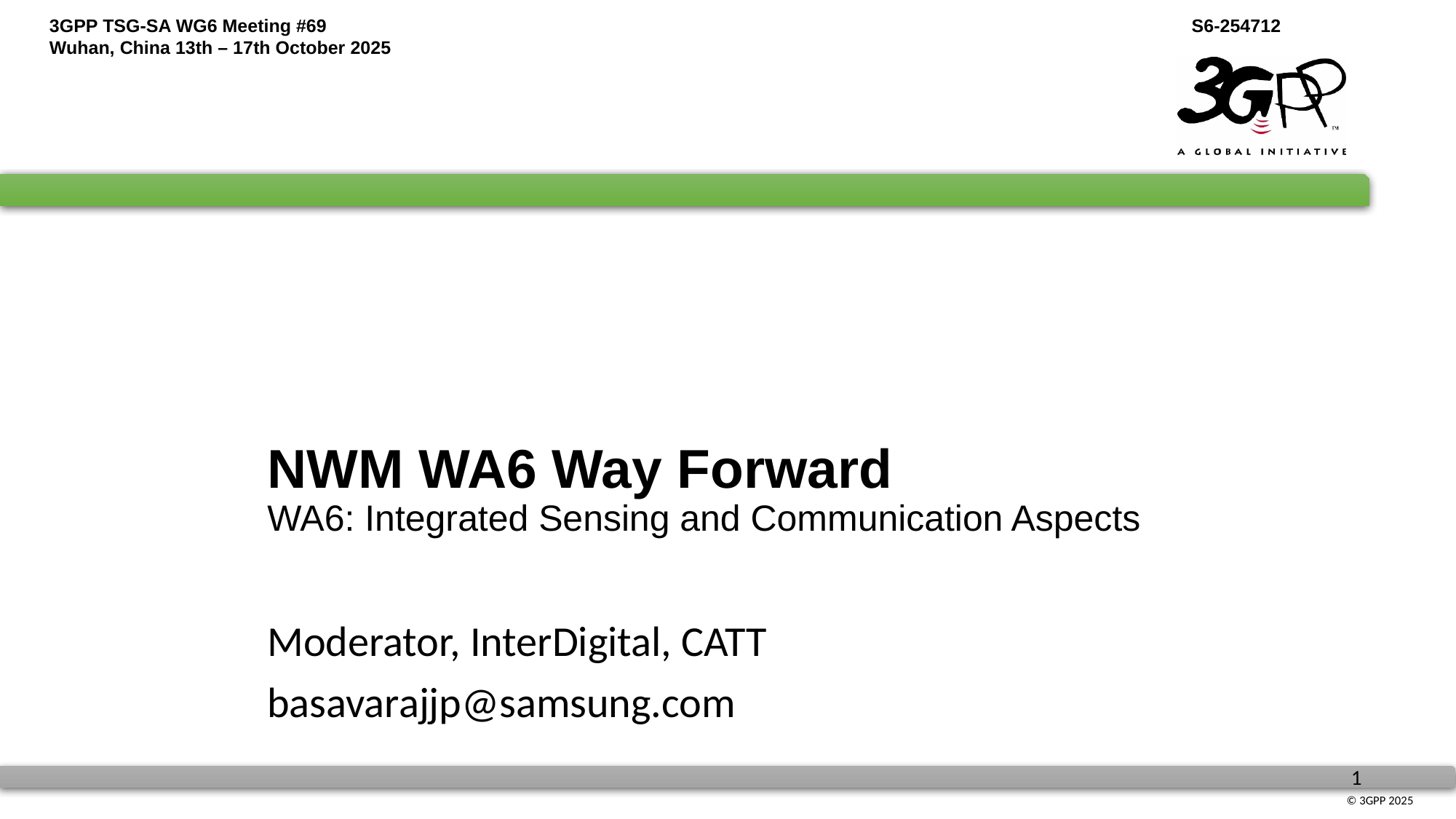

# NWM WA6 Way Forward WA6: Integrated Sensing and Communication Aspects

Moderator, InterDigital, CATT
basavarajjp@samsung.com